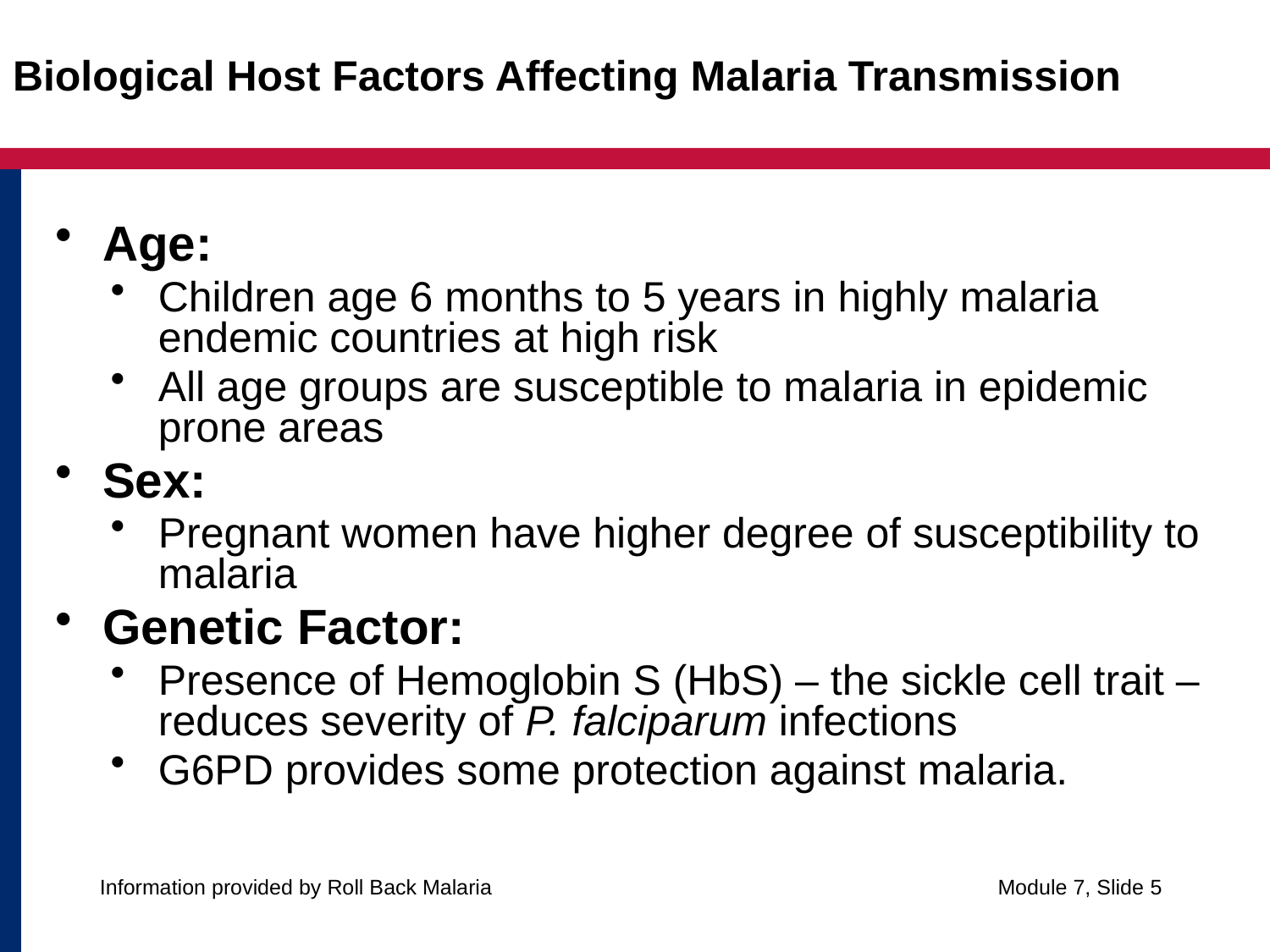

# Biological Host Factors Affecting Malaria Transmission

Age:
Children age 6 months to 5 years in highly malaria endemic countries at high risk
All age groups are susceptible to malaria in epidemic prone areas
Sex:
Pregnant women have higher degree of susceptibility to malaria
Genetic Factor:
Presence of Hemoglobin S (HbS) – the sickle cell trait – reduces severity of P. falciparum infections
G6PD provides some protection against malaria.

Information provided by Roll Back Malaria
Module 7, Slide 5